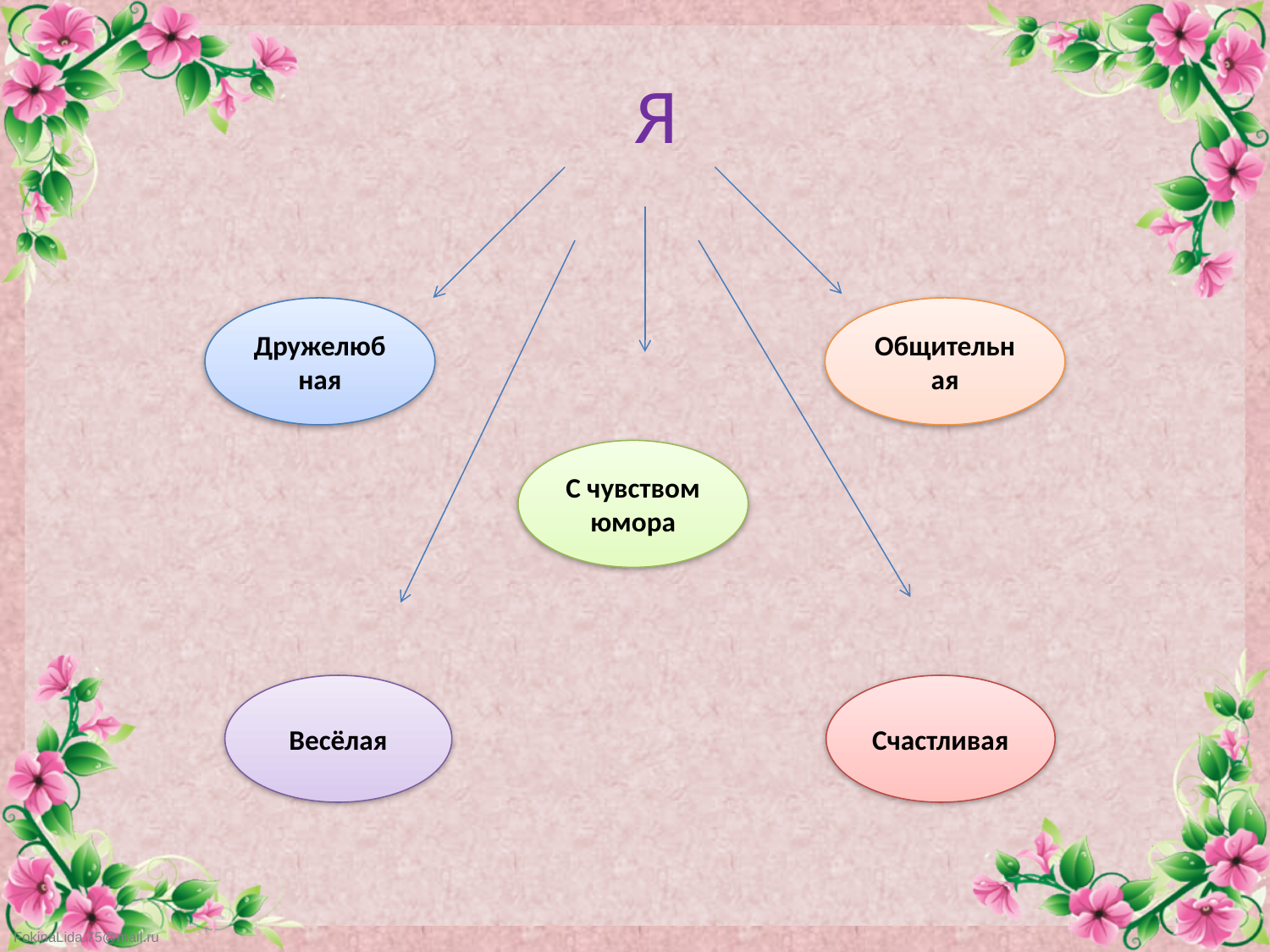

# Я
Дружелюбная
Общительная
С чувством юмора
Весёлая
Счастливая